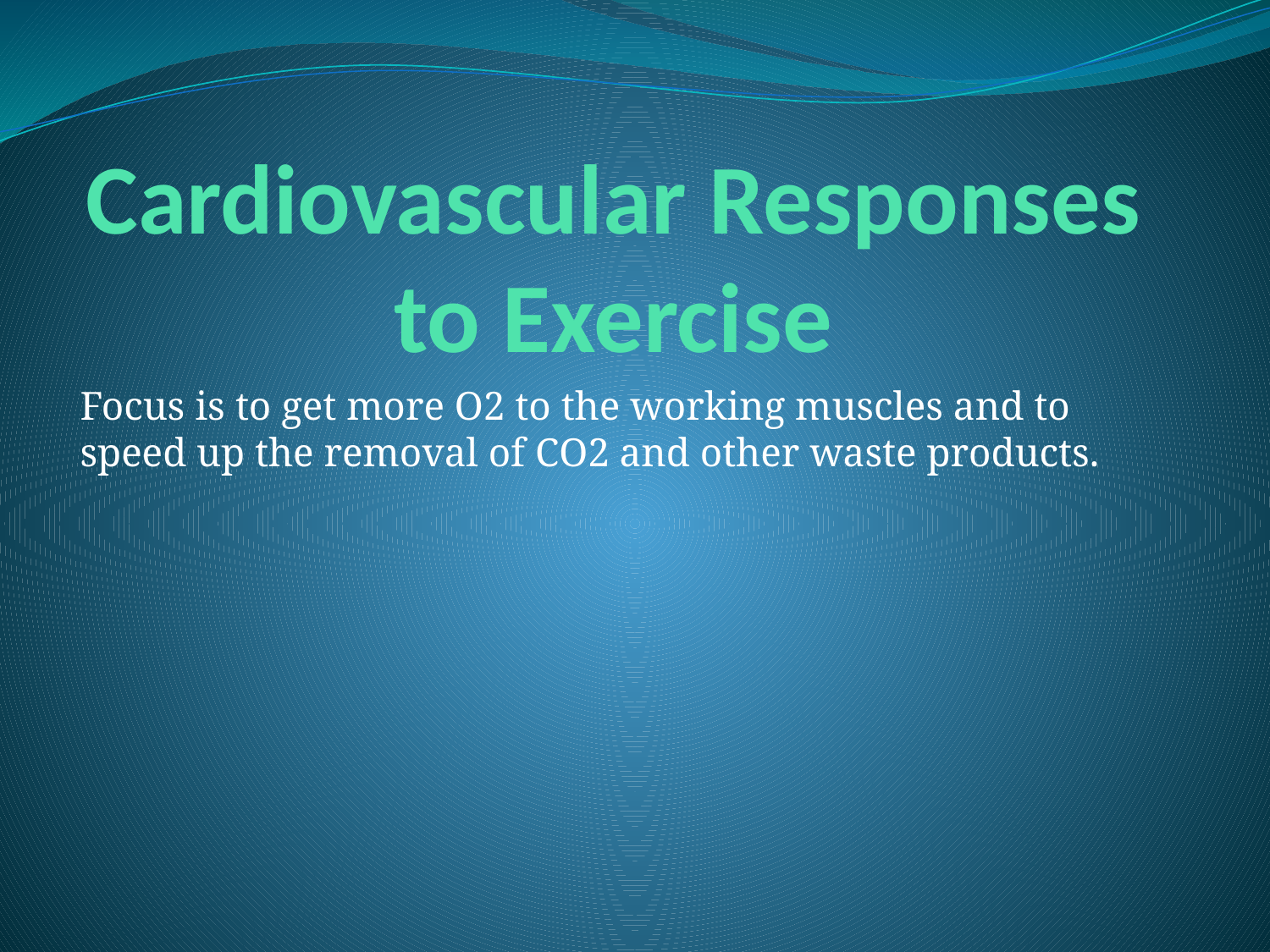

# Cardiovascular Responses to Exercise
Focus is to get more O2 to the working muscles and to speed up the removal of CO2 and other waste products.